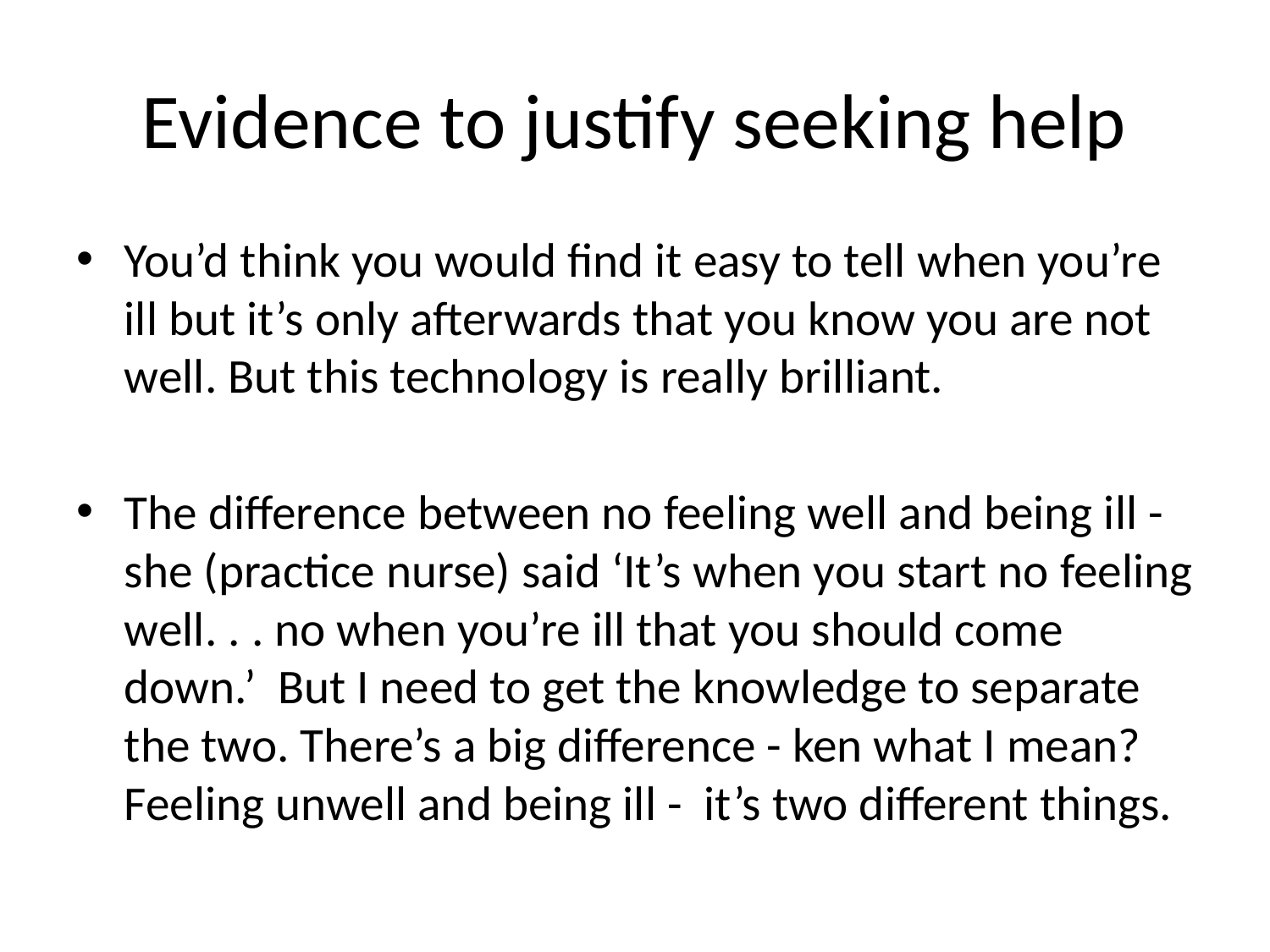

# Evidence to justify seeking help
You’d think you would find it easy to tell when you’re ill but it’s only afterwards that you know you are not well. But this technology is really brilliant.

The difference between no feeling well and being ill - she (practice nurse) said ‘It’s when you start no feeling well. . . no when you’re ill that you should come down.’  But I need to get the knowledge to separate the two. There’s a big difference - ken what I mean? Feeling unwell and being ill -  it’s two different things.